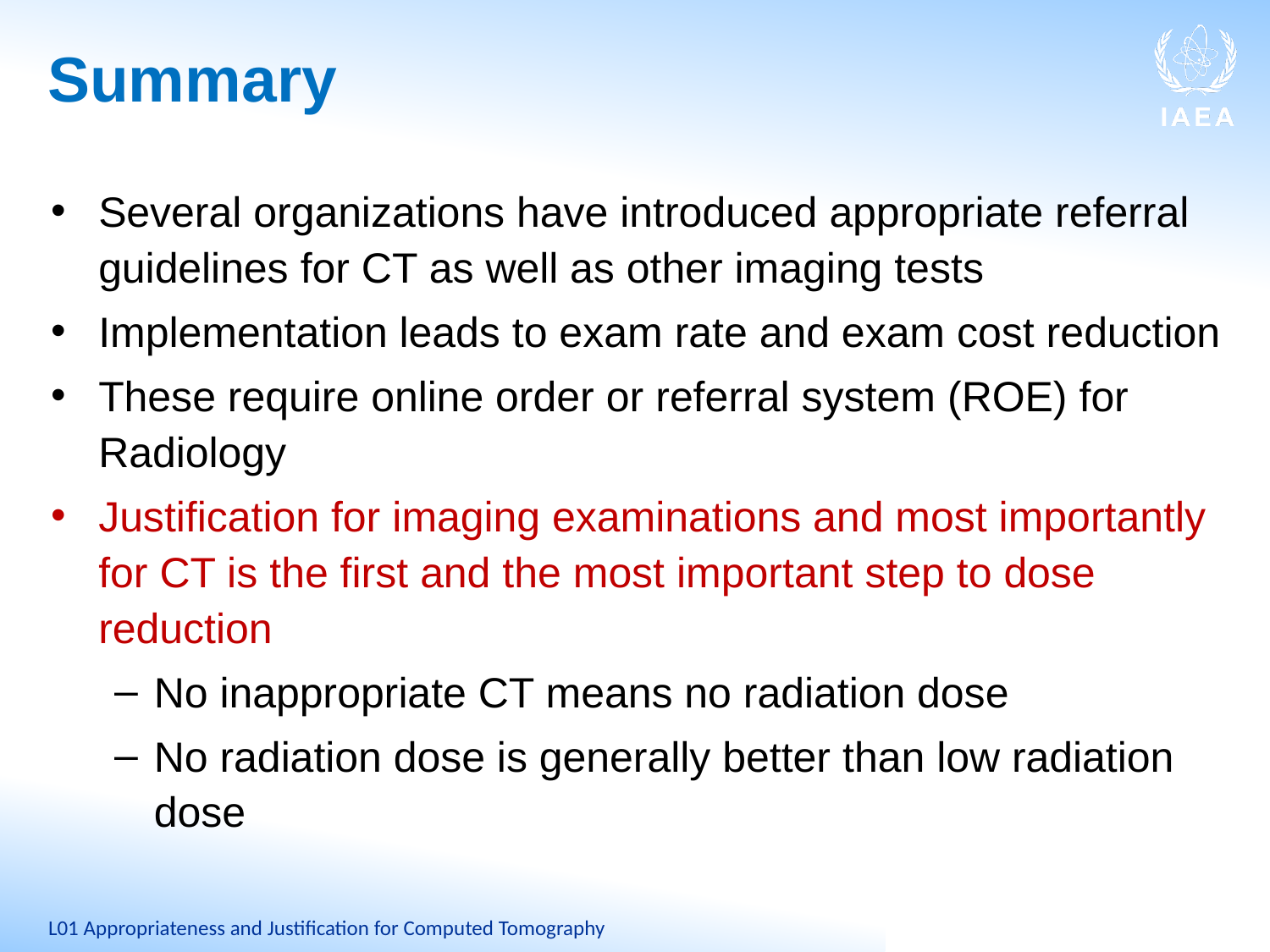

# Summary
Several organizations have introduced appropriate referral guidelines for CT as well as other imaging tests
Implementation leads to exam rate and exam cost reduction
These require online order or referral system (ROE) for Radiology
Justification for imaging examinations and most importantly for CT is the first and the most important step to dose reduction
No inappropriate CT means no radiation dose
No radiation dose is generally better than low radiation dose